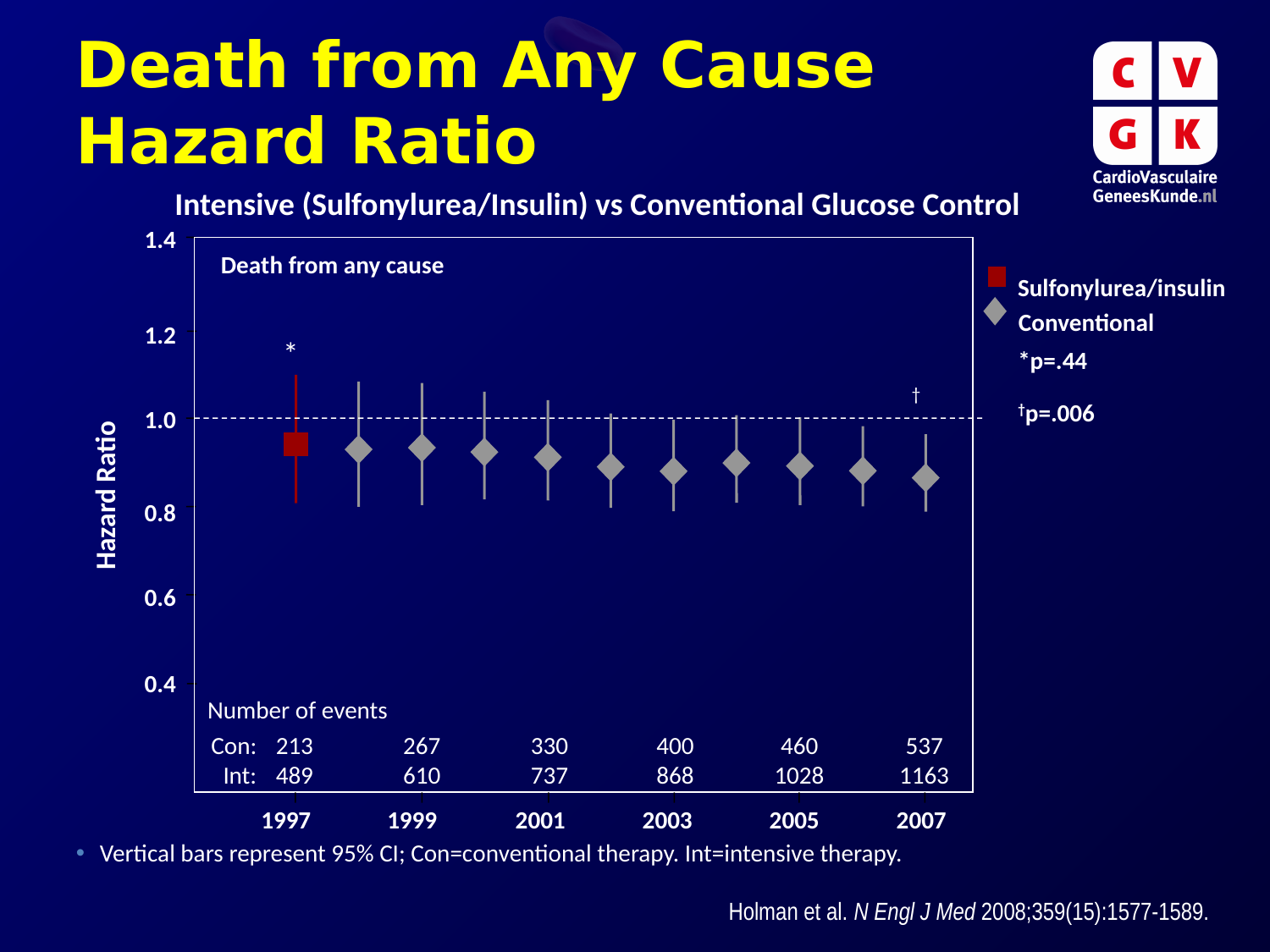

Death from Any Cause Hazard Ratio
Intensive (Sulfonylurea/Insulin) vs Conventional Glucose Control
1.4

Death from any cause
Sulfonylurea/insulin

Conventional

1.2
*

*p=.44
†p=.006
†

1.0

Hazard Ratio
0.8

0.6

0.4

Number of events
Con:
Int:
213
489
267
610
330
737
400
868
460
1028
537
1163

1997
1999
2001
2003
2005
2007
Vertical bars represent 95% CI; Con=conventional therapy. Int=intensive therapy.
Holman et al. N Engl J Med 2008;359(15):1577-1589.